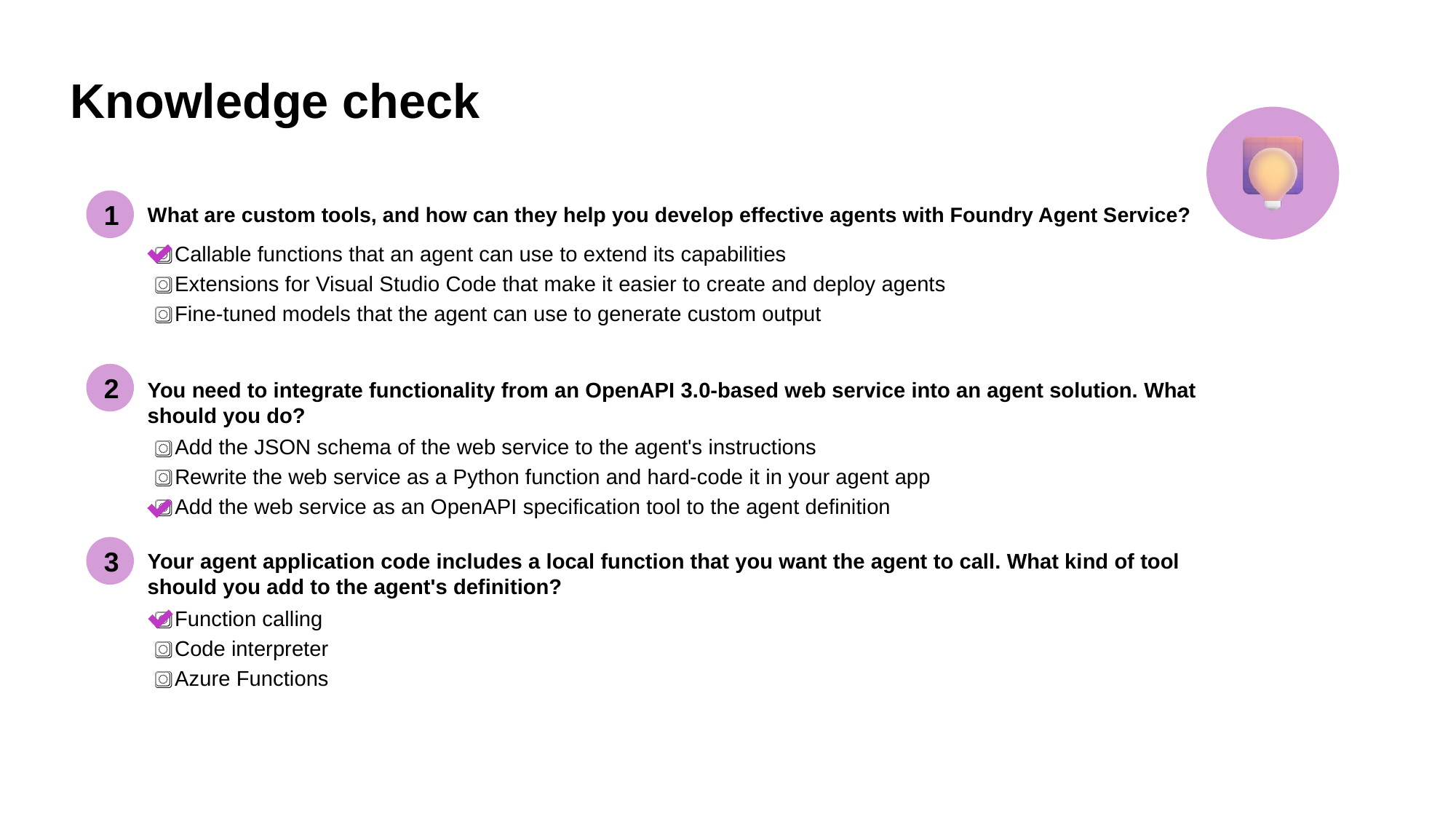

# Knowledge check
1
What are custom tools, and how can they help you develop effective agents with Foundry Agent Service?
Callable functions that an agent can use to extend its capabilities
Extensions for Visual Studio Code that make it easier to create and deploy agents
Fine-tuned models that the agent can use to generate custom output

2
You need to integrate functionality from an OpenAPI 3.0-based web service into an agent solution. What should you do?
Add the JSON schema of the web service to the agent's instructions
Rewrite the web service as a Python function and hard-code it in your agent app
Add the web service as an OpenAPI specification tool to the agent definition

3
Your agent application code includes a local function that you want the agent to call. What kind of tool should you add to the agent's definition?
Function calling
Code interpreter
Azure Functions